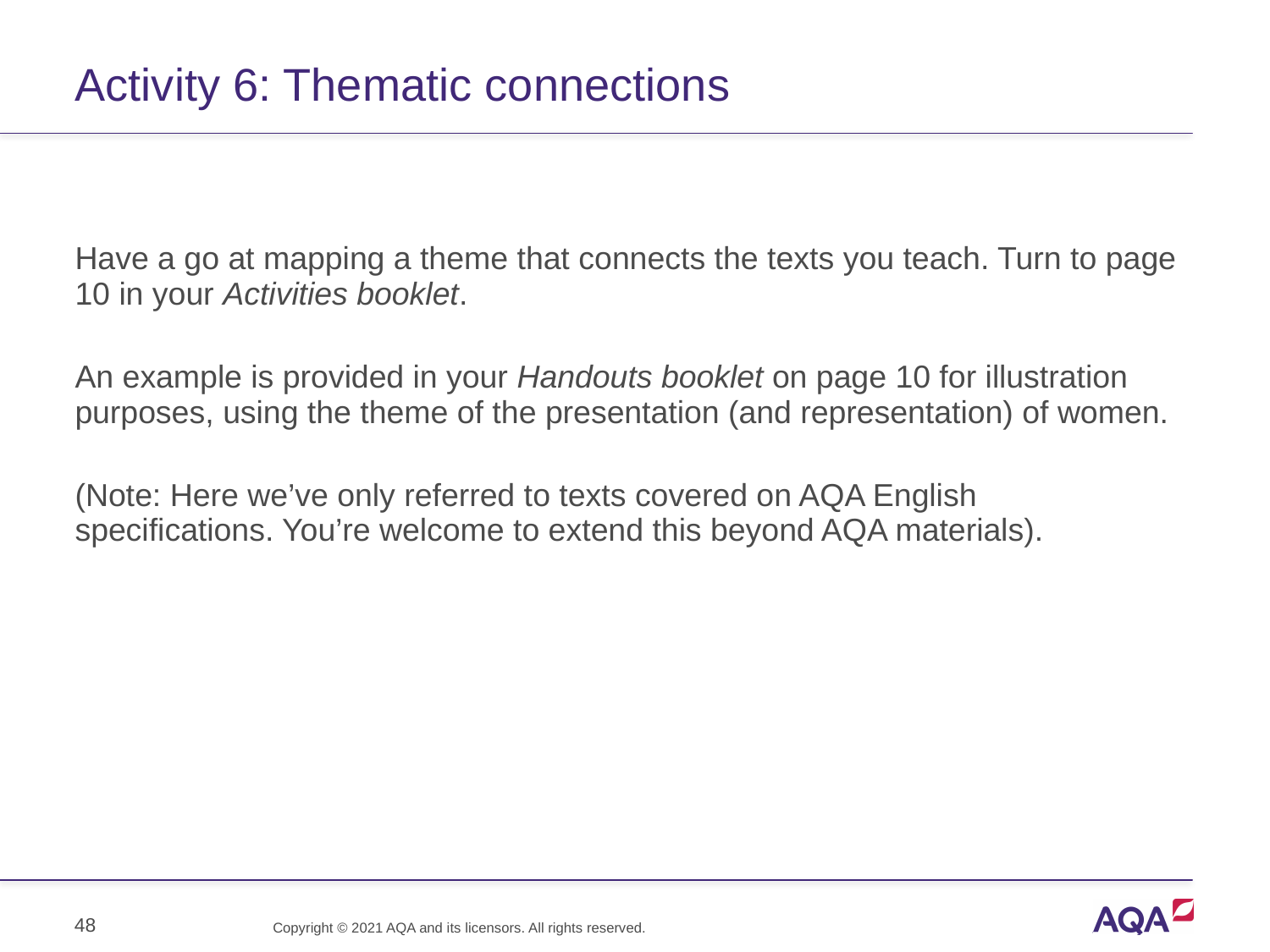

# Activity 6: Thematic connections
Have a go at mapping a theme that connects the texts you teach. Turn to page 10 in your Activities booklet.

An example is provided in your Handouts booklet on page 10 for illustration purposes, using the theme of the presentation (and representation) of women.

(Note: Here we’ve only referred to texts covered on AQA English specifications. You’re welcome to extend this beyond AQA materials).

48
Copyright © 2021 AQA and its licensors. All rights reserved.